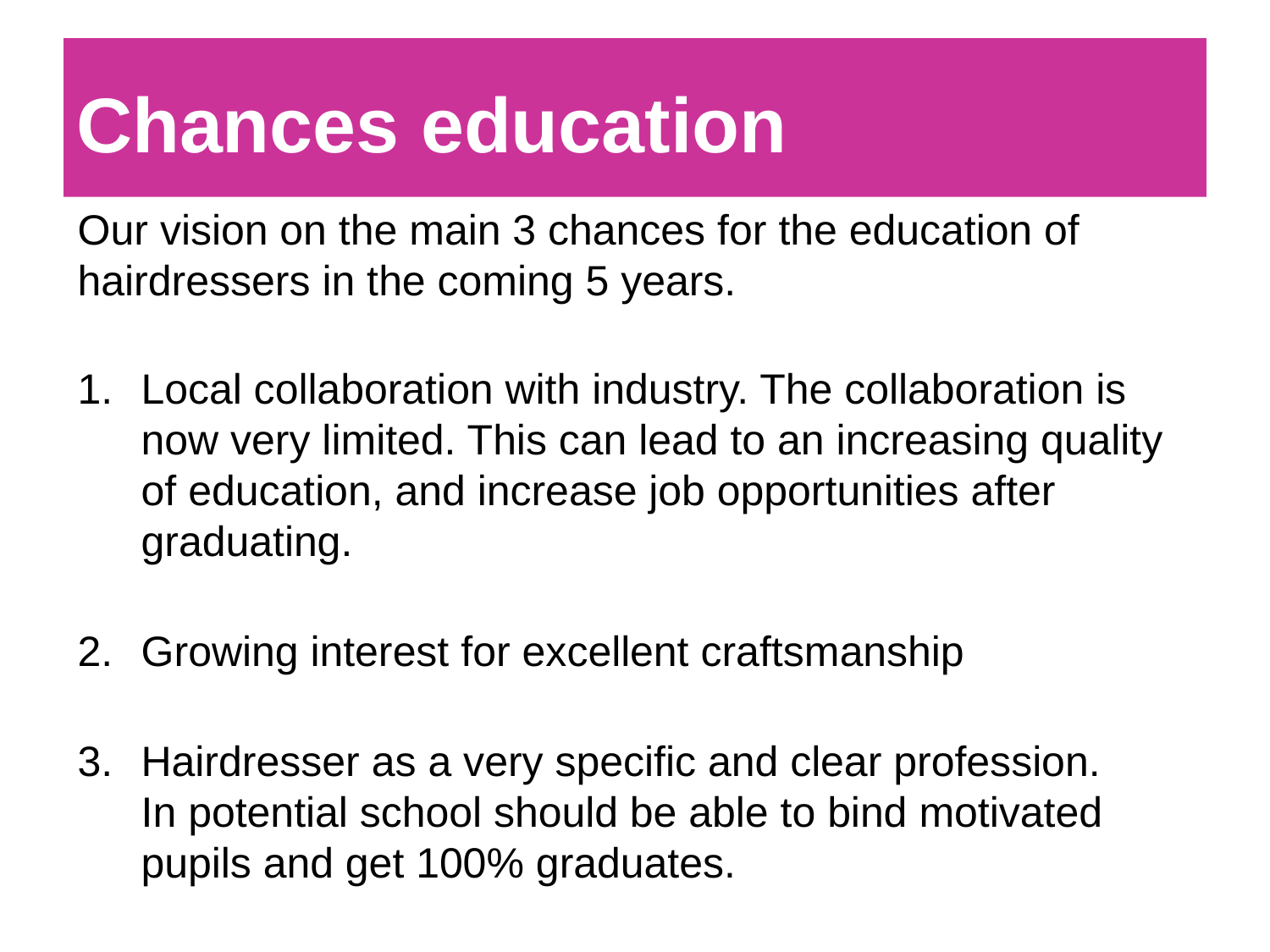

# Chances education
Our vision on the main 3 chances for the education of hairdressers in the coming 5 years.

Local collaboration with industry. The collaboration is now very limited. This can lead to an increasing quality of education, and increase job opportunities after graduating.
Growing interest for excellent craftsmanship
Hairdresser as a very specific and clear profession.
In potential school should be able to bind motivated  pupils and get 100% graduates.